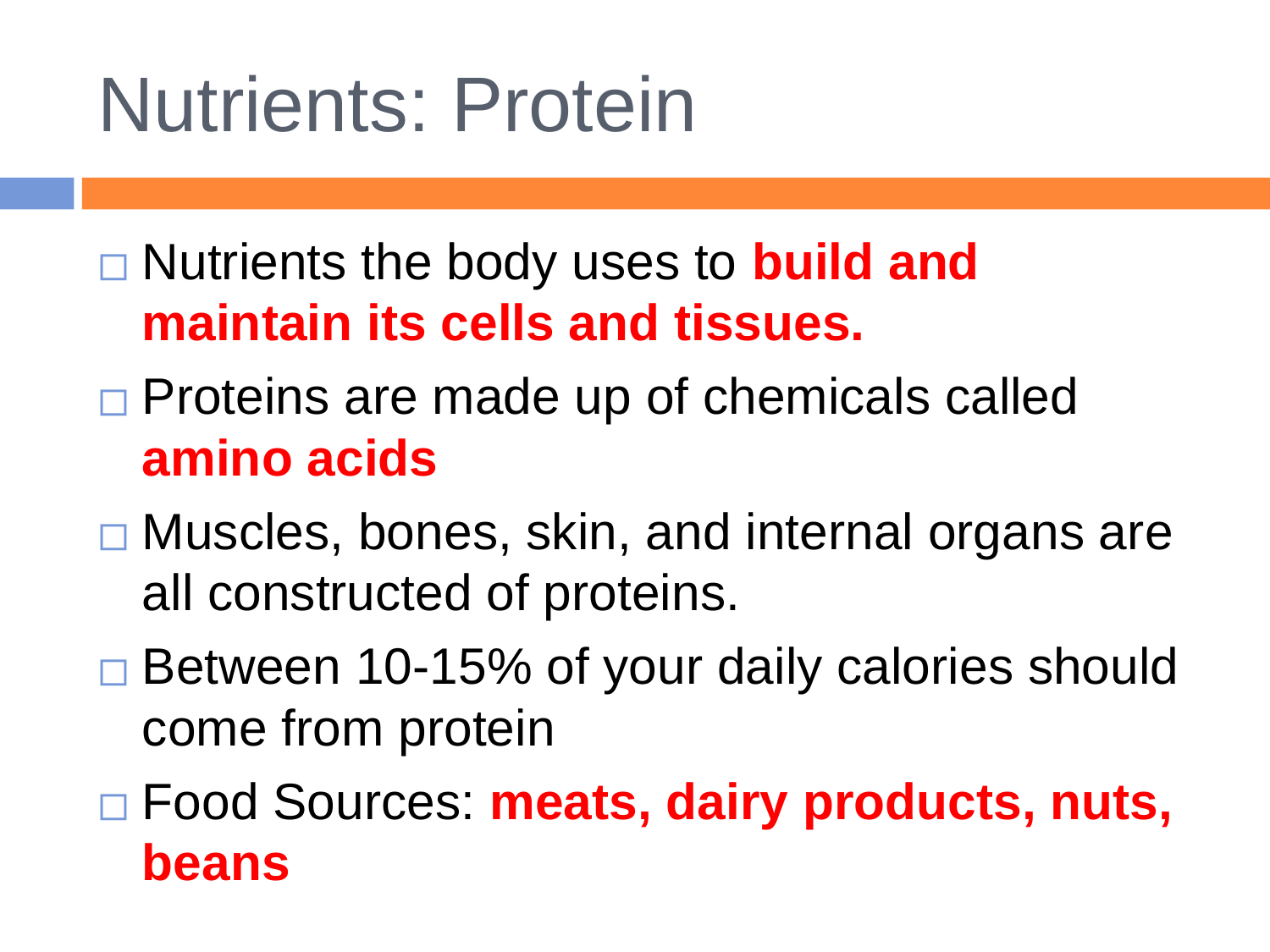

# Nutrients: Protein
Nutrients the body uses to build and maintain its cells and tissues.
Proteins are made up of chemicals called amino acids
Muscles, bones, skin, and internal organs are all constructed of proteins.
Between 10-15% of your daily calories should come from protein
Food Sources: meats, dairy products, nuts, beans